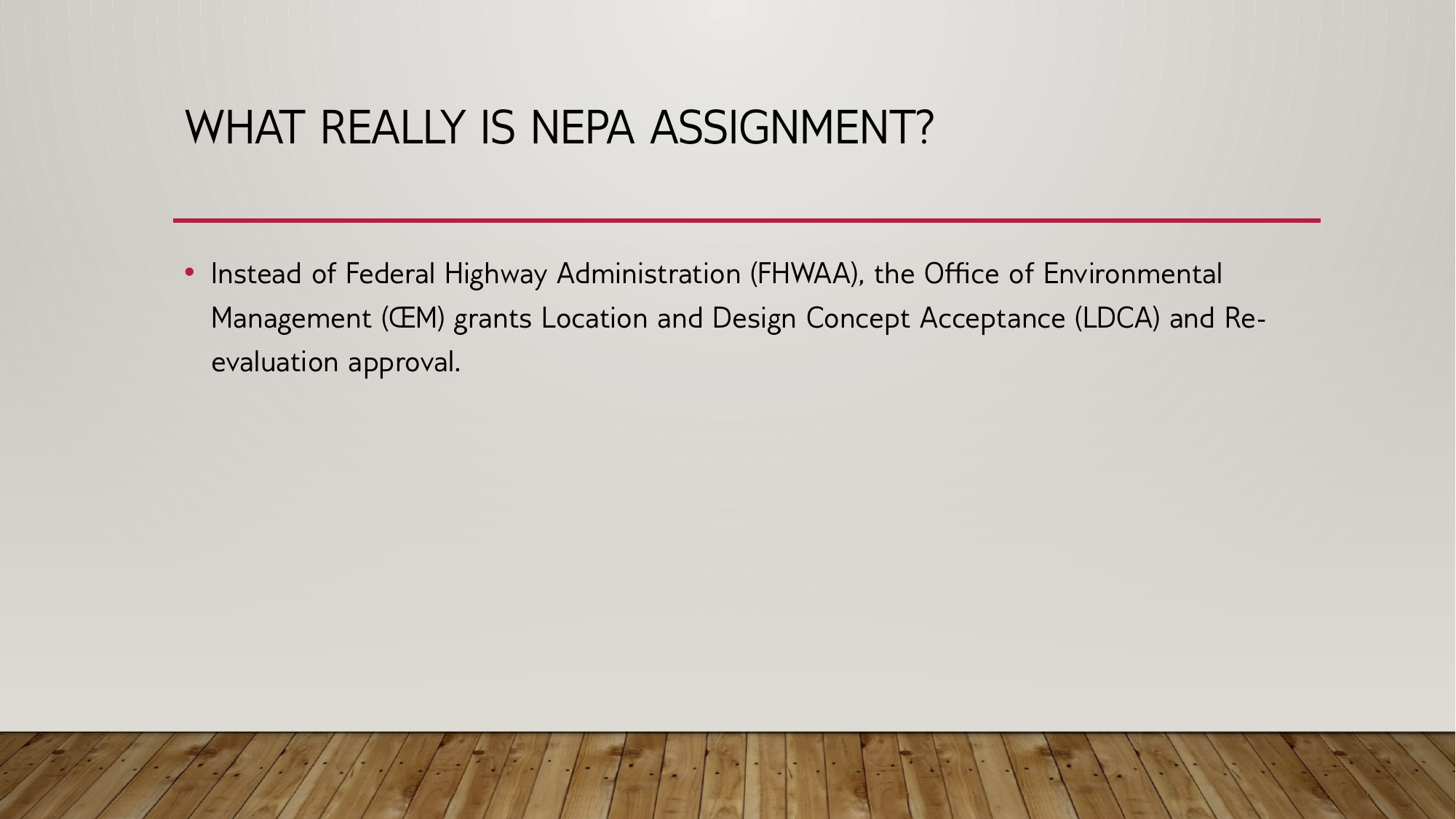

# What really is NEPA Assignment?
Instead of Federal Highway Administration (FHWAA), the Office of Environmental Management (OEM) grants Location and Design Concept Acceptance (LDCA) and Re-evaluation approval.